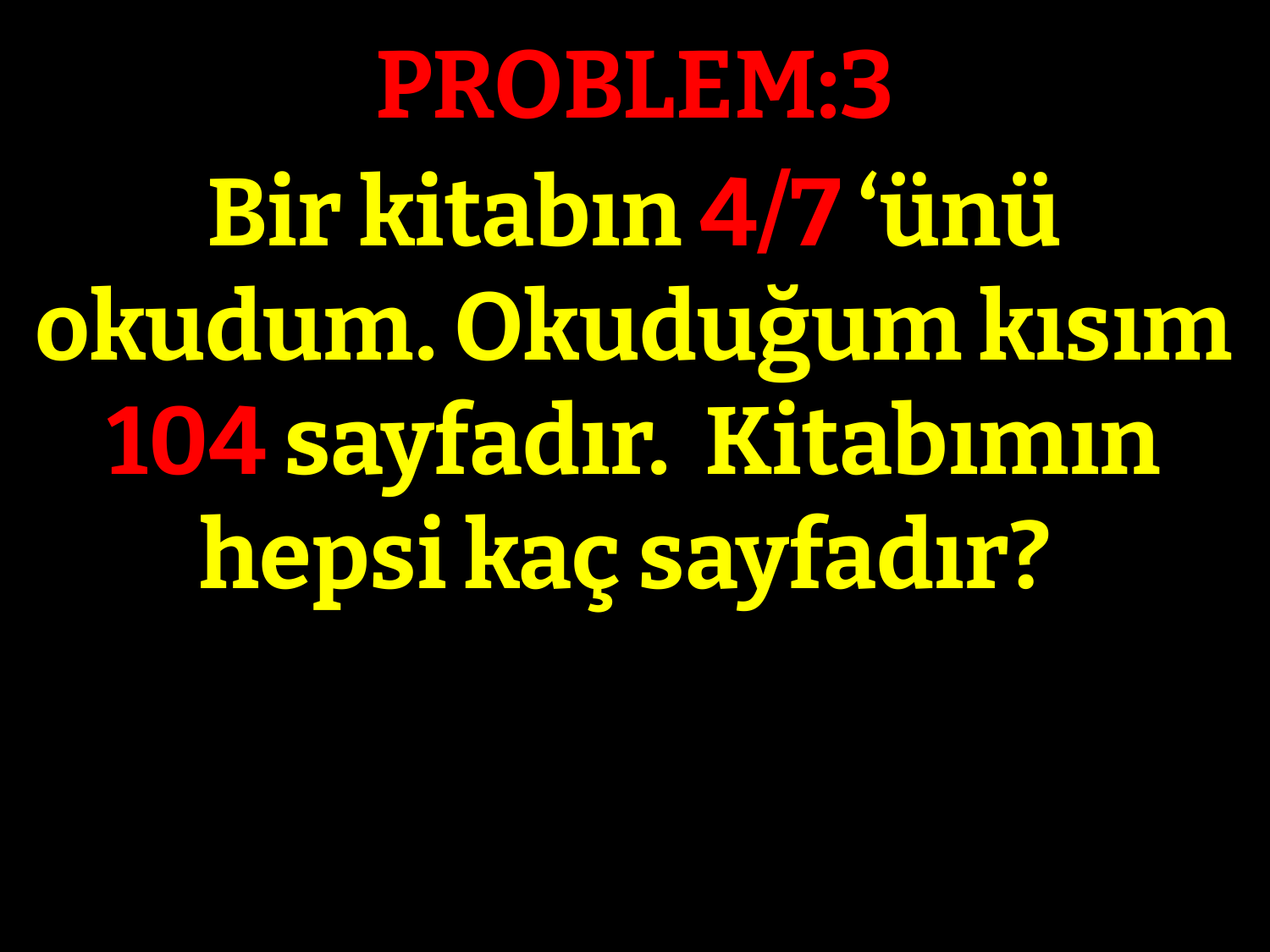

PROBLEM:3
Bir kitabın 4/7 ‘ünü okudum. Okuduğum kısım 104 sayfadır.  Kitabımın hepsi kaç sayfadır?
#